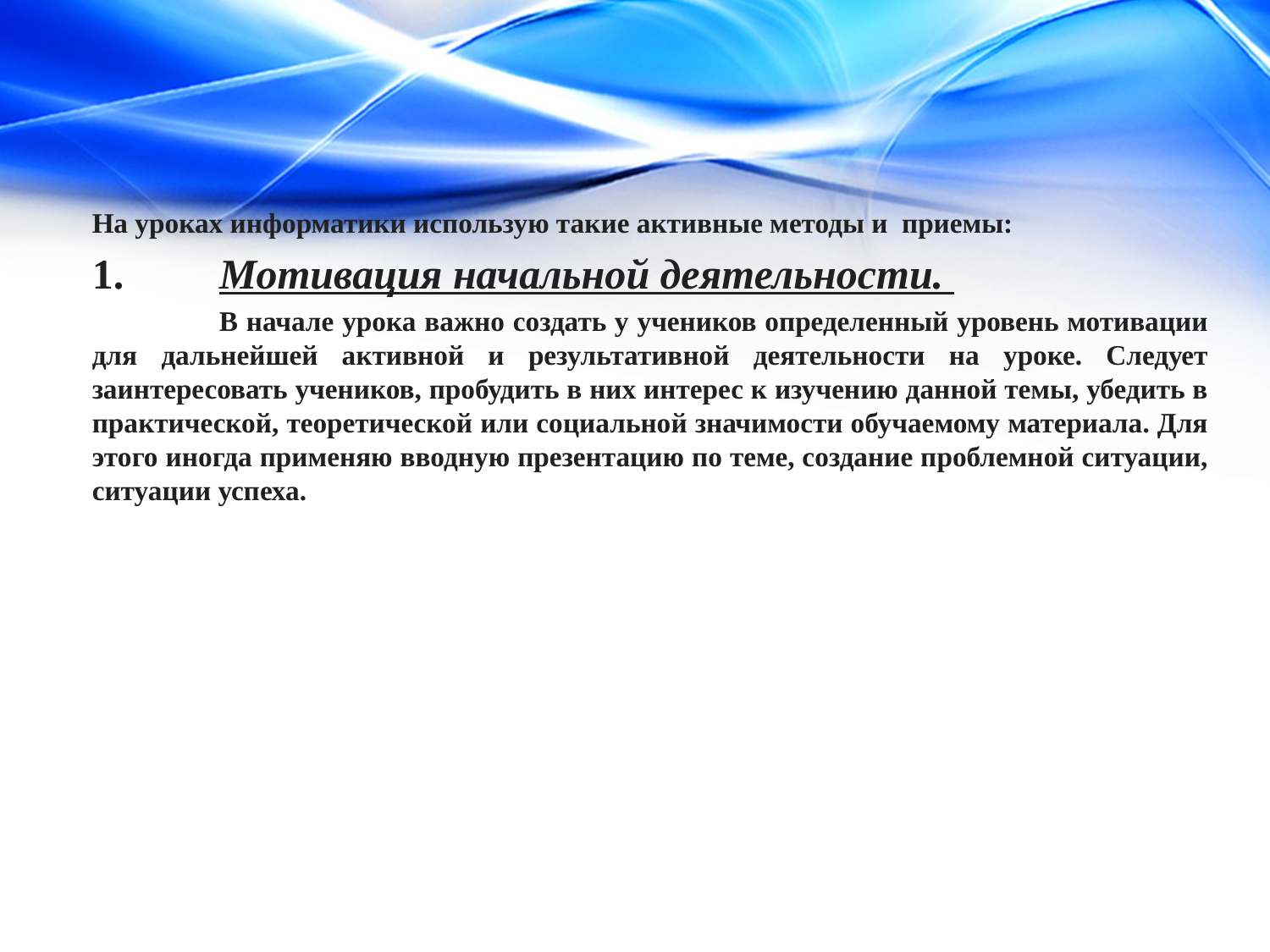

На уроках информатики использую такие активные методы и  приемы:
1.	Мотивация начальной деятельности.
	В начале урока важно создать у учеников определенный уровень мотивации для дальнейшей активной и результативной деятельности на уроке. Следует заинтересовать учеников, пробудить в них интерес к изучению данной темы, убедить в практической, теоретической или социальной значимости обучаемому материала. Для этого иногда применяю вводную презентацию по теме, создание проблемной ситуации, ситуации успеха.